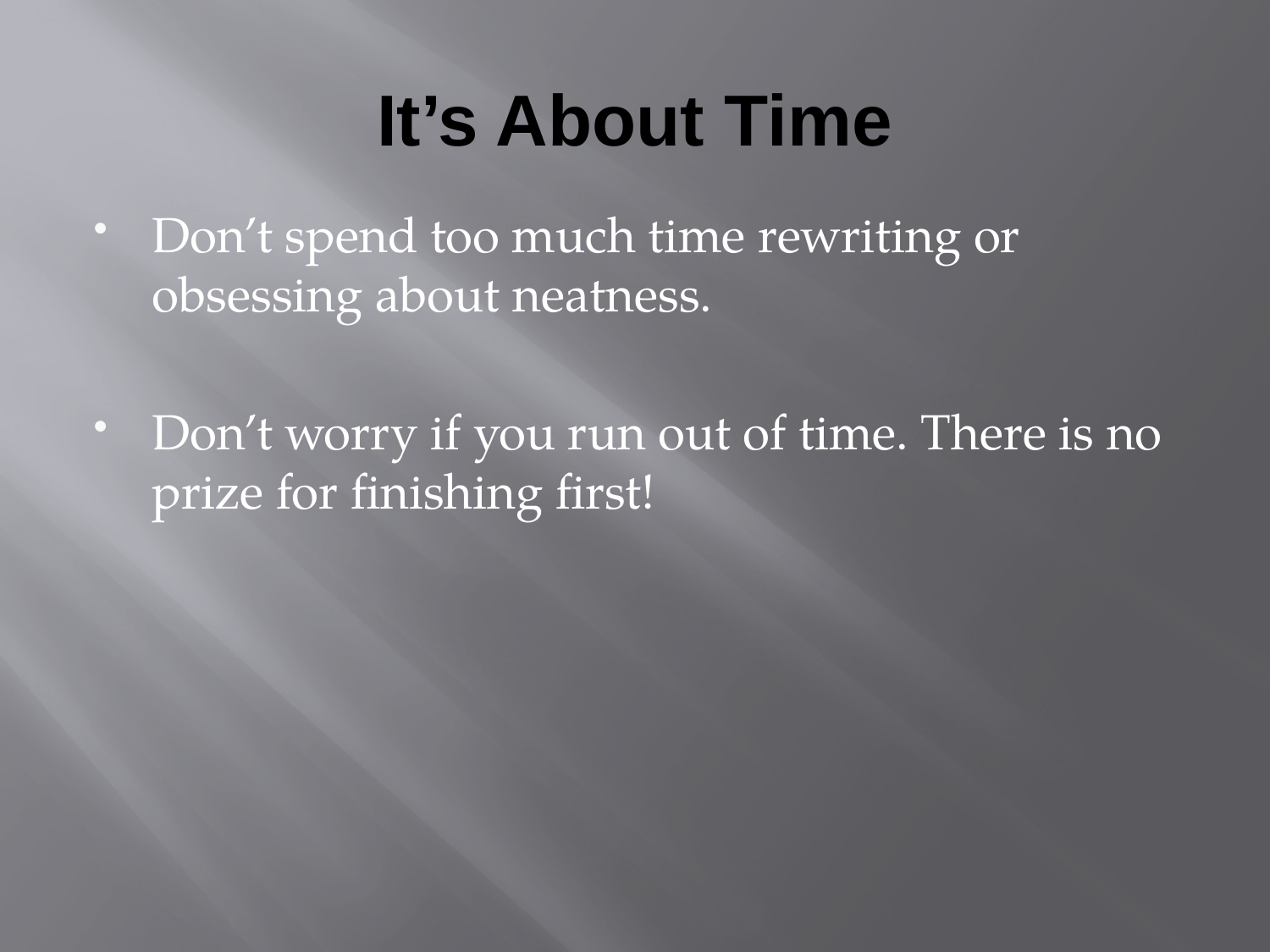

# It’s About Time
Don’t spend too much time rewriting or obsessing about neatness.

Don’t worry if you run out of time. There is no prize for finishing first!